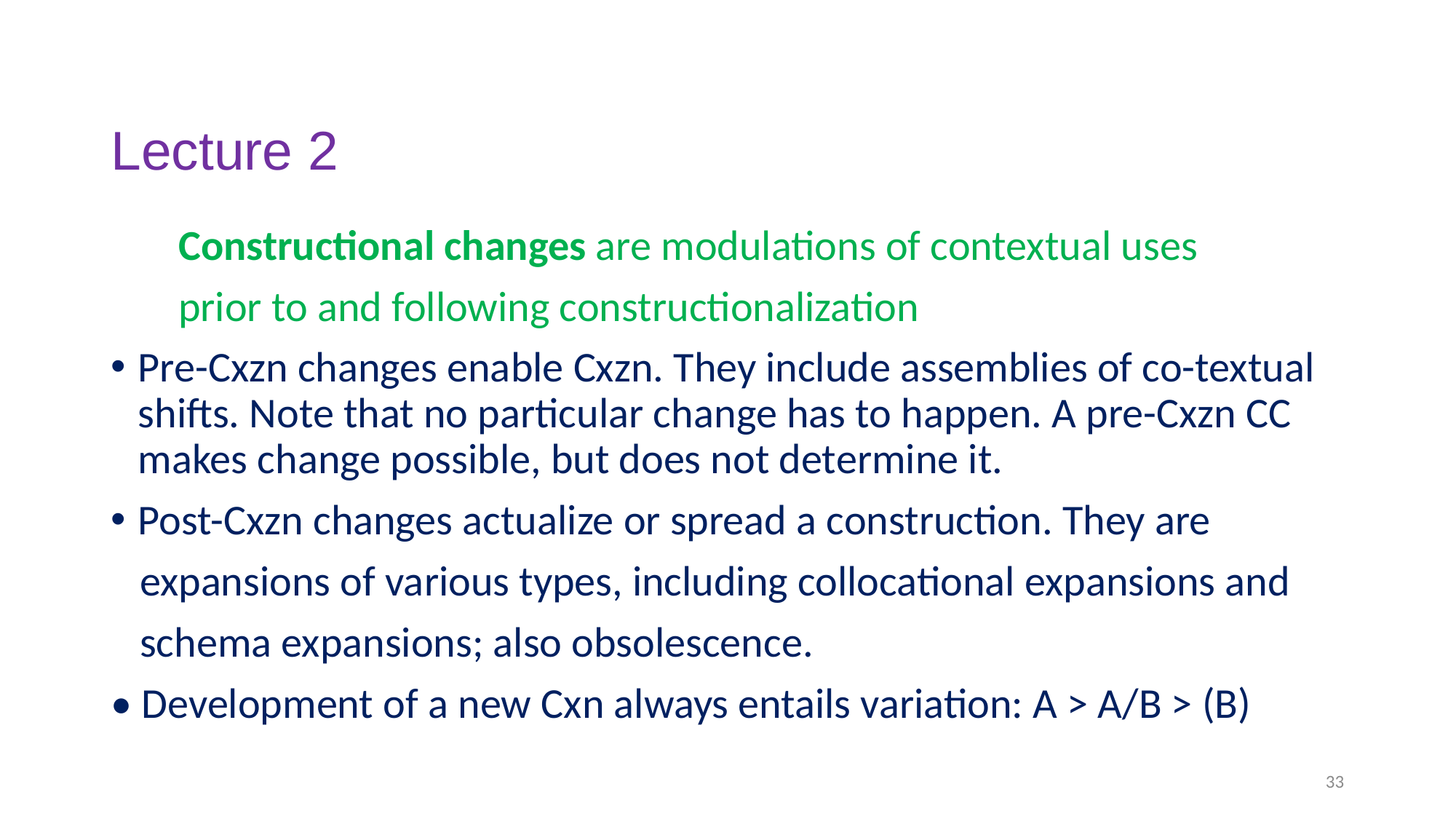

# Lecture 2
       Constructional changes are modulations of contextual uses
       prior to and following constructionalization
Pre-Cxzn changes enable Cxzn. They include assemblies of co-textual shifts. Note that no particular change has to happen. A pre-Cxzn CC makes change possible, but does not determine it.
Post-Cxzn changes actualize or spread a construction. They are
   expansions of various types, including collocational expansions and
   schema expansions; also obsolescence.
• Development of a new Cxn always entails variation: A > A/B > (B)

33